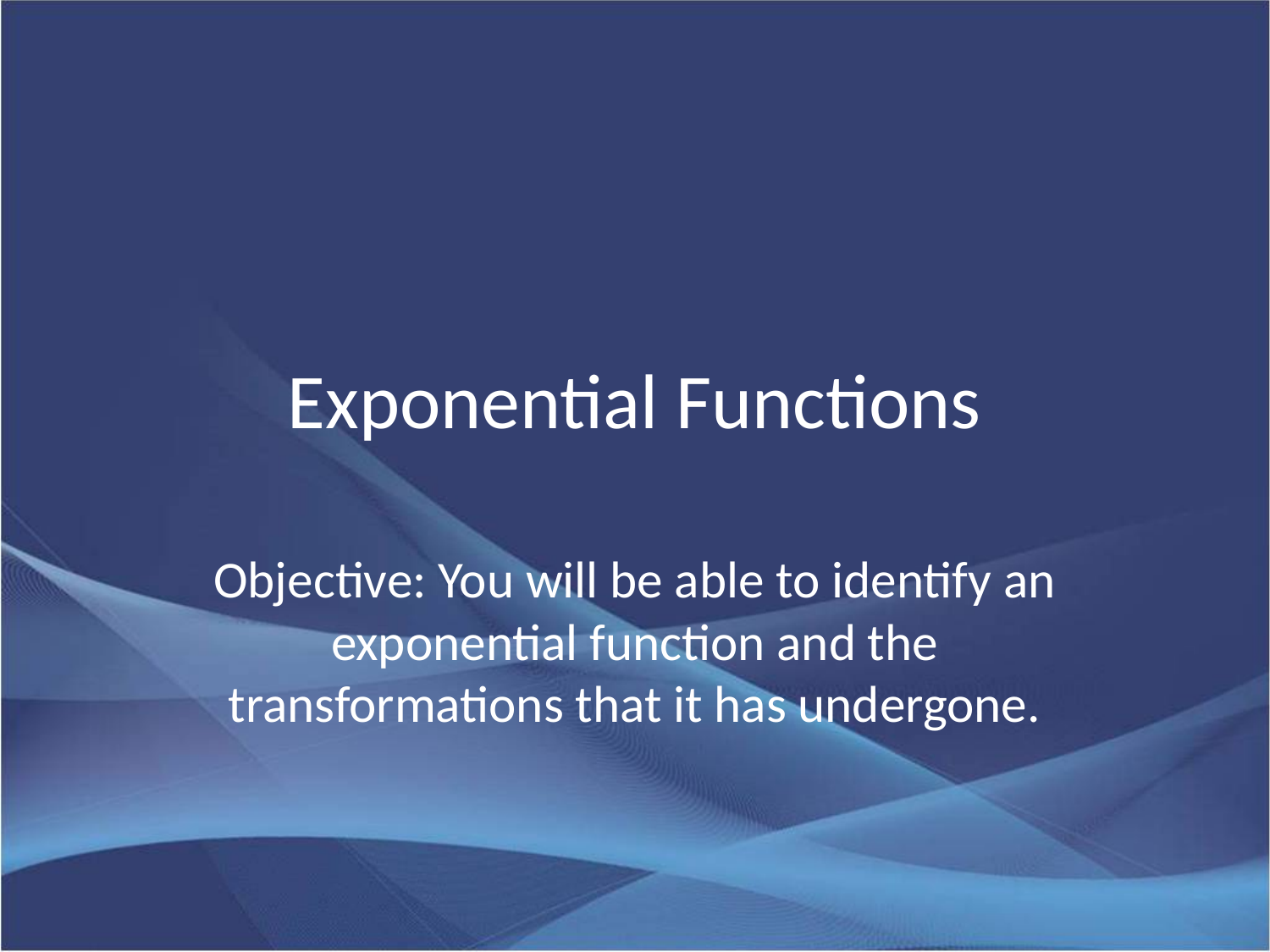

# Exponential Functions
Objective: You will be able to identify an exponential function and the transformations that it has undergone.